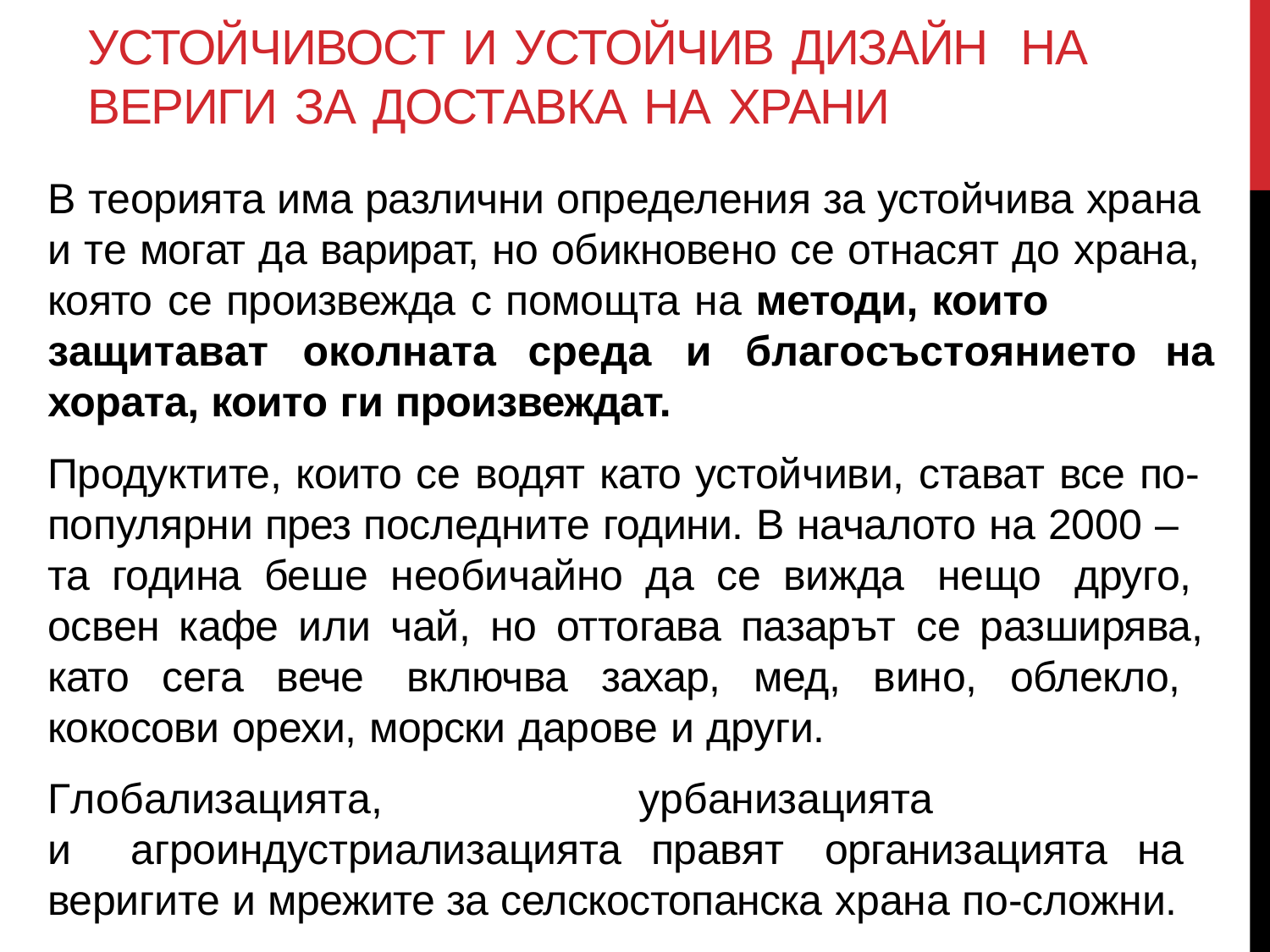

# УСТОЙЧИВОСТ И УСТОЙЧИВ ДИЗАЙН  НА ВЕРИГИ ЗА ДОСТАВКА НА ХРАНИ
В теорията има различни определения за устойчива храна  и те могат да варират, но обикновено се отнасят до храна,  която се произвежда с помощта на методи, които
защитават	околната	среда	и	благосъстоянието	на
хората, които ги произвеждат.
Продуктите, които се водят като устойчиви, стават все по-  популярни през последните години. В началото на 2000 –  та година беше необичайно да се вижда нещо друго,  освен кафе или чай, но оттогава пазарът се разширява,
като сега вече включва захар, мед, вино, облекло,  кокосови орехи, морски дарове и други.
Глобализацията,	урбанизацията	и  агроиндустриализацията правят организацията на  веригите и мрежите за селскостопанска храна по-сложни.